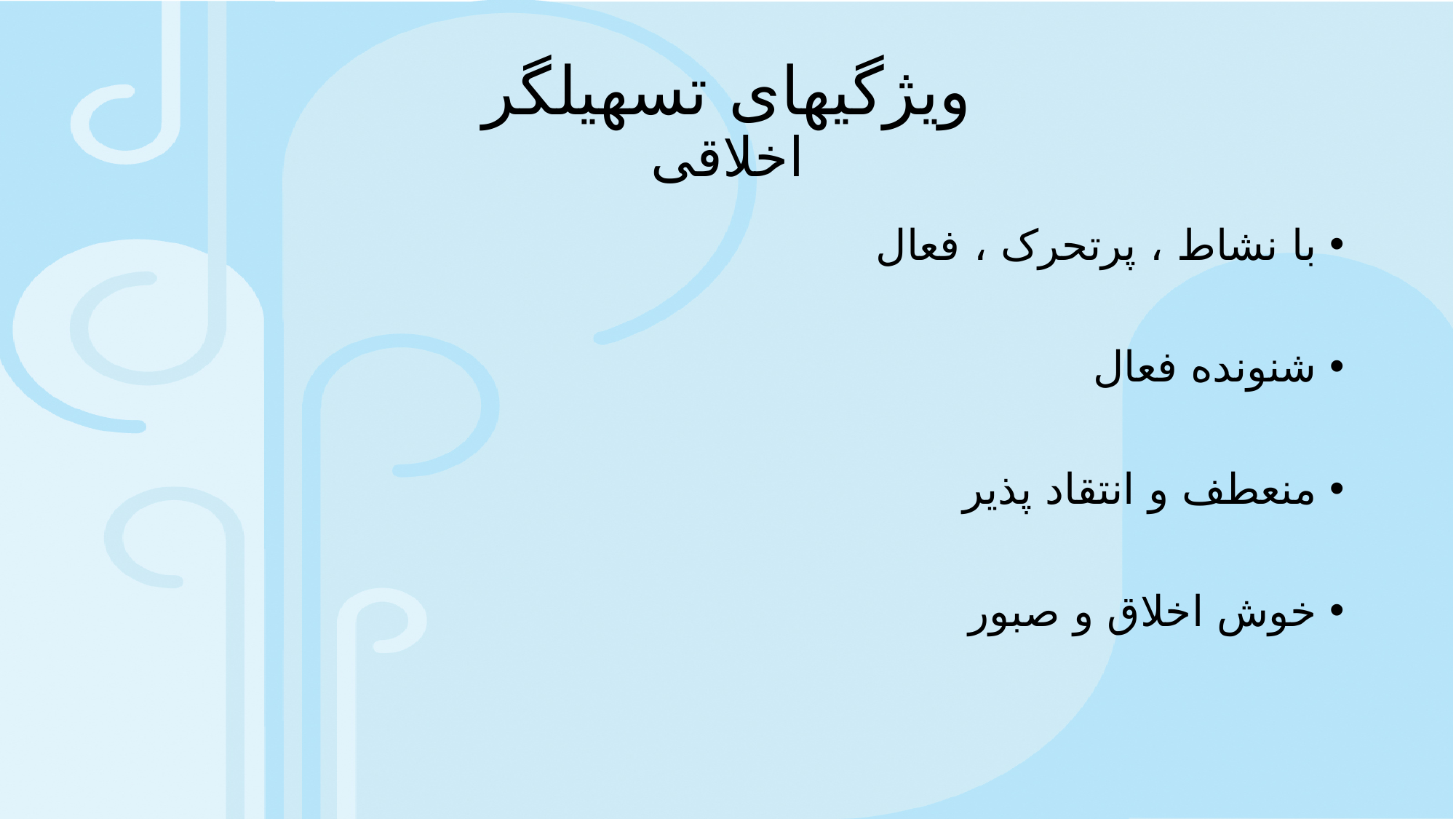

# ویژگیهای تسهیلگر اخلاقی
با نشاط ، پرتحرک ، فعال

شنونده فعال

منعطف و انتقاد پذیر

خوش اخلاق و صبور